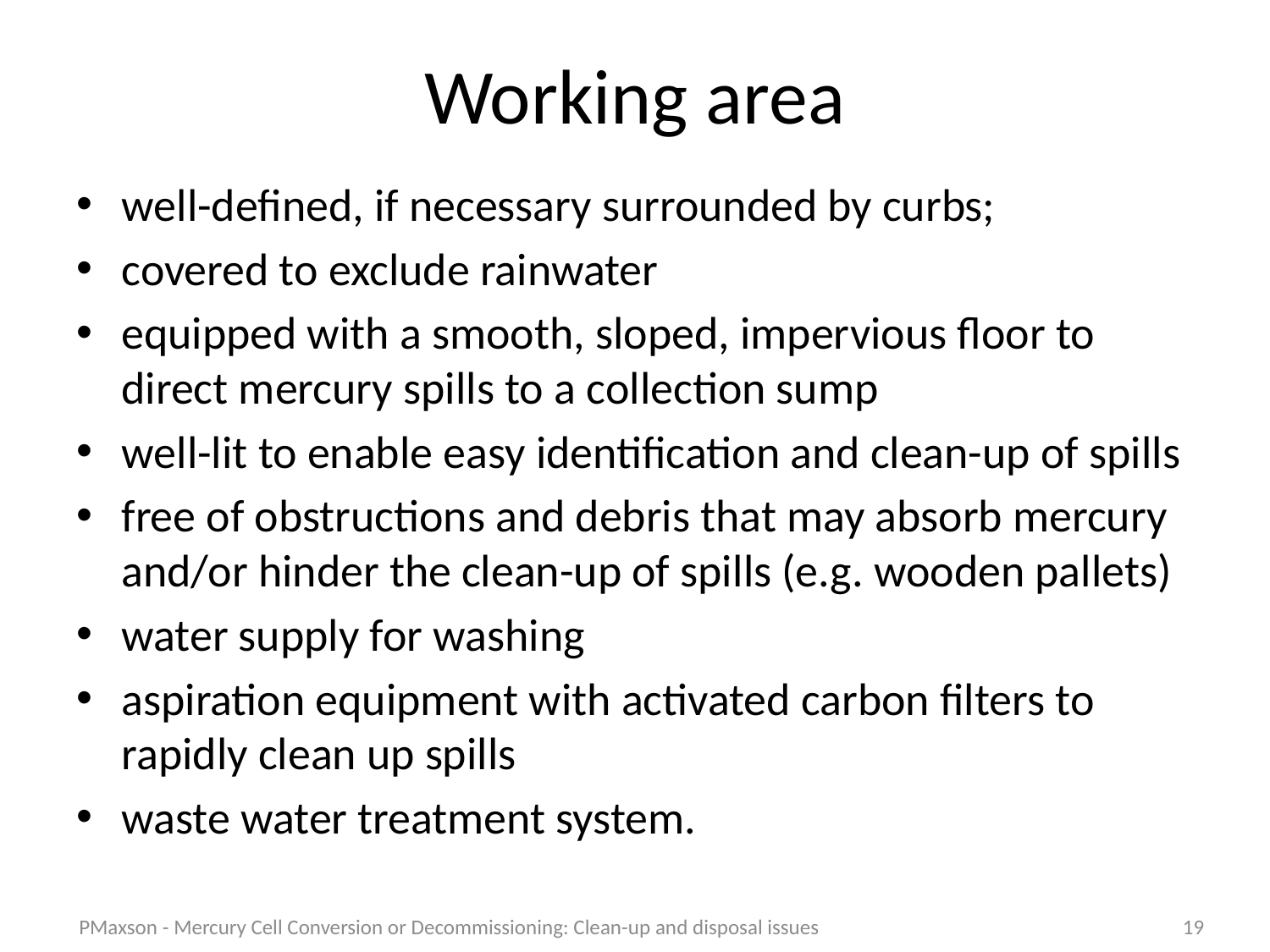

# Working area
well-defined, if necessary surrounded by curbs;
covered to exclude rainwater
equipped with a smooth, sloped, impervious floor to direct mercury spills to a collection sump
well-lit to enable easy identification and clean-up of spills
free of obstructions and debris that may absorb mercury and/or hinder the clean-up of spills (e.g. wooden pallets)
water supply for washing
aspiration equipment with activated carbon filters to rapidly clean up spills
waste water treatment system.
PMaxson - Mercury Cell Conversion or Decommissioning: Clean-up and disposal issues
19